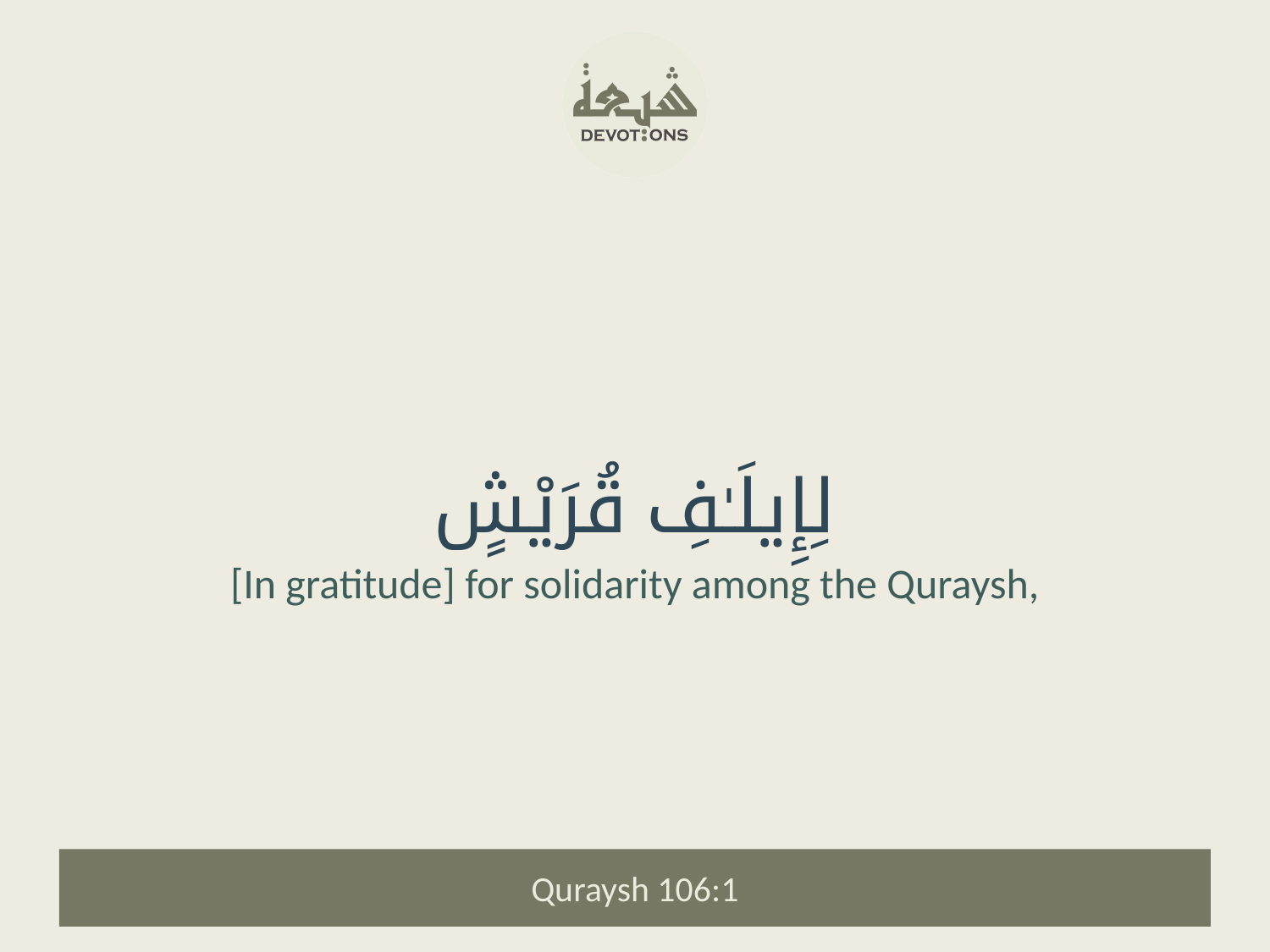

لِإِيلَـٰفِ قُرَيْشٍ
[In gratitude] for solidarity among the Quraysh,
Quraysh 106:1